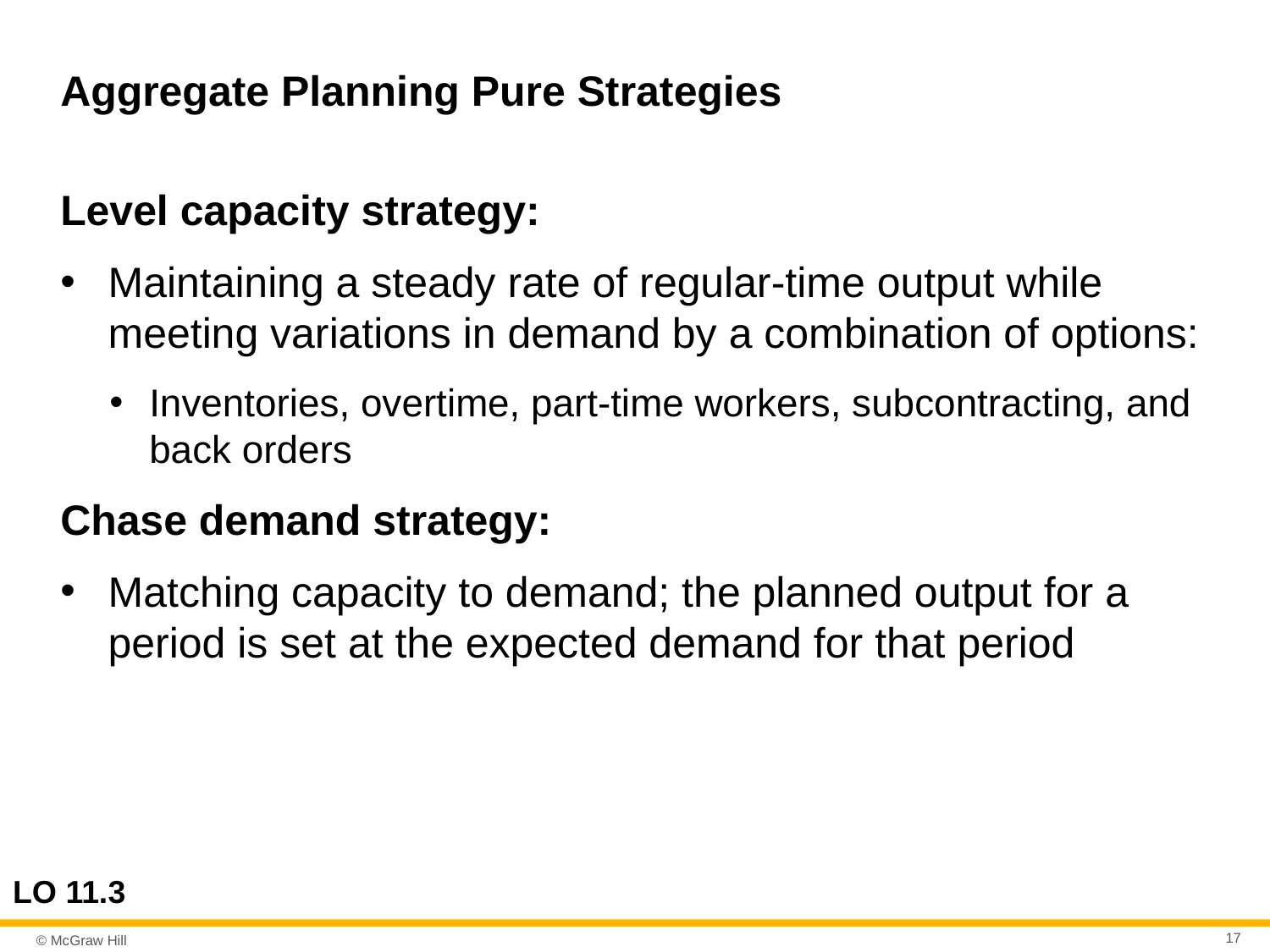

# Aggregate Planning Pure Strategies
Level capacity strategy:
Maintaining a steady rate of regular-time output while meeting variations in demand by a combination of options:
Inventories, overtime, part-time workers, subcontracting, and back orders
Chase demand strategy:
Matching capacity to demand; the planned output for a period is set at the expected demand for that period
LO 11.3